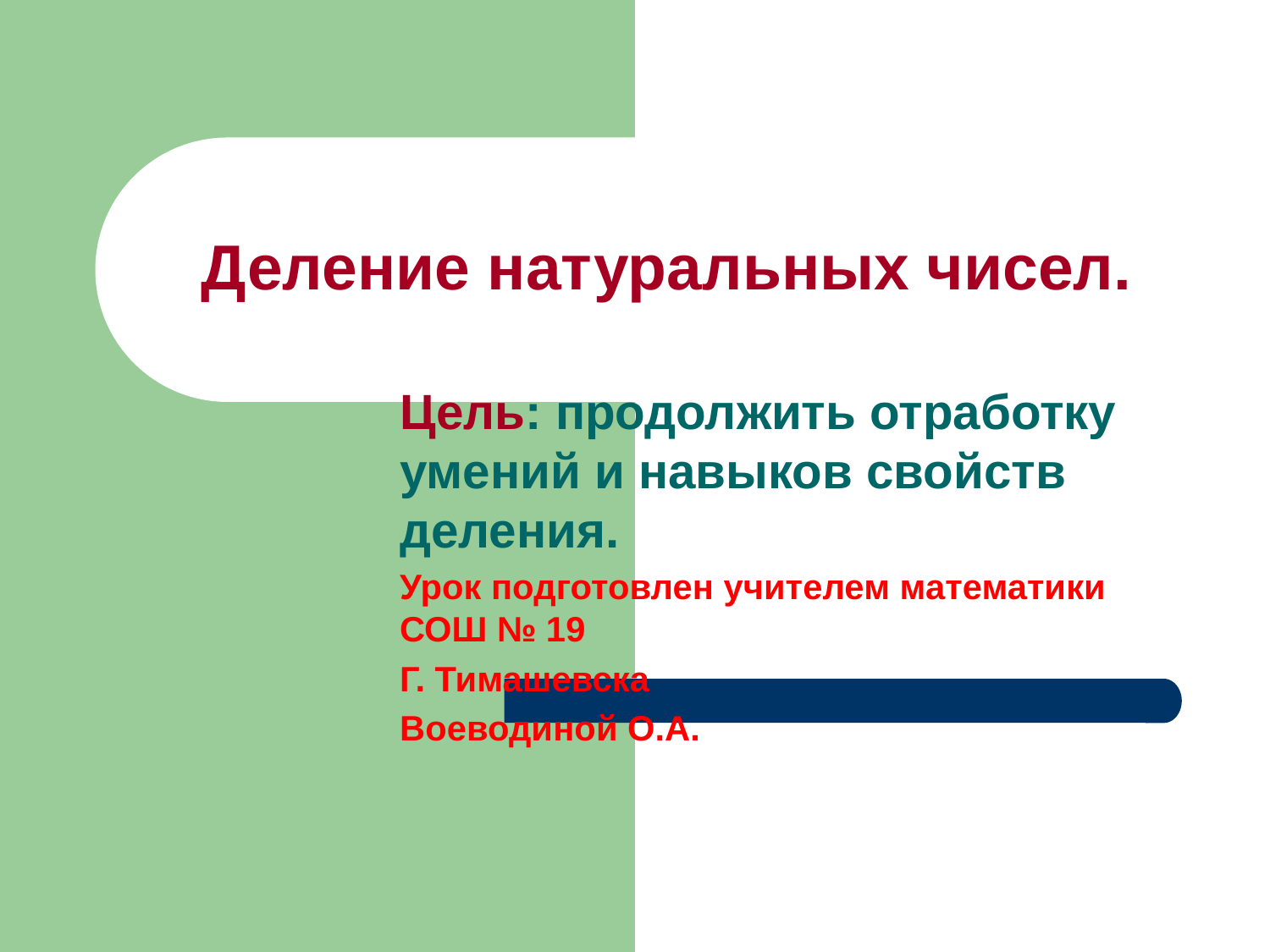

# Деление натуральных чисел.
Цель: продолжить отработку умений и навыков свойств деления.
Урок подготовлен учителем математики СОШ № 19
Г. Тимашевска
Воеводиной О.А.